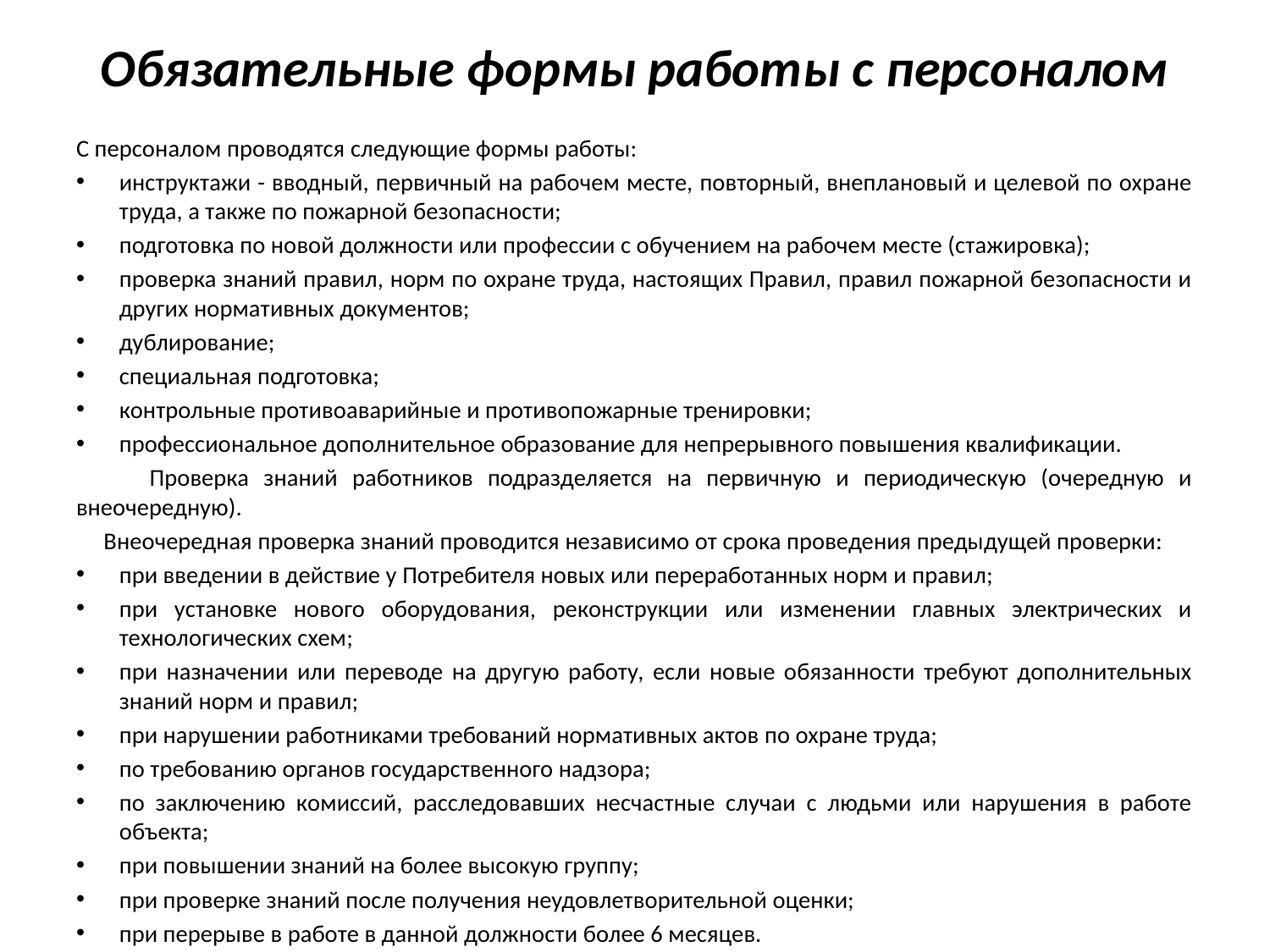

# Обязательные формы работы с персоналом
С персоналом проводятся следующие формы работы:
инструктажи - вводный, первичный на рабочем месте, повторный, внеплановый и целевой по охране труда, а также по пожарной безопасности;
подготовка по новой должности или профессии с обучением на рабочем месте (стажировка);
проверка знаний правил, норм по охране труда, настоящих Правил, правил пожарной безопасности и других нормативных документов;
дублирование;
специальная подготовка;
контрольные противоаварийные и противопожарные тренировки;
профессиональное дополнительное образование для непрерывного повышения квалификации.
     Проверка знаний работников подразделяется на первичную и периодическую (очередную и внеочередную).
     Внеочередная проверка знаний проводится независимо от срока проведения предыдущей проверки:
при введении в действие у Потребителя новых или переработанных норм и правил;
при установке нового оборудования, реконструкции или изменении главных электрических и технологических схем;
при назначении или переводе на другую работу, если новые обязанности требуют дополнительных знаний норм и правил;
при нарушении работниками требований нормативных актов по охране труда;
по требованию органов государственного надзора;
по заключению комиссий, расследовавших несчастные случаи с людьми или нарушения в работе объекта;
при повышении знаний на более высокую группу;
при проверке знаний после получения неудовлетворительной оценки;
при перерыве в работе в данной должности более 6 месяцев.